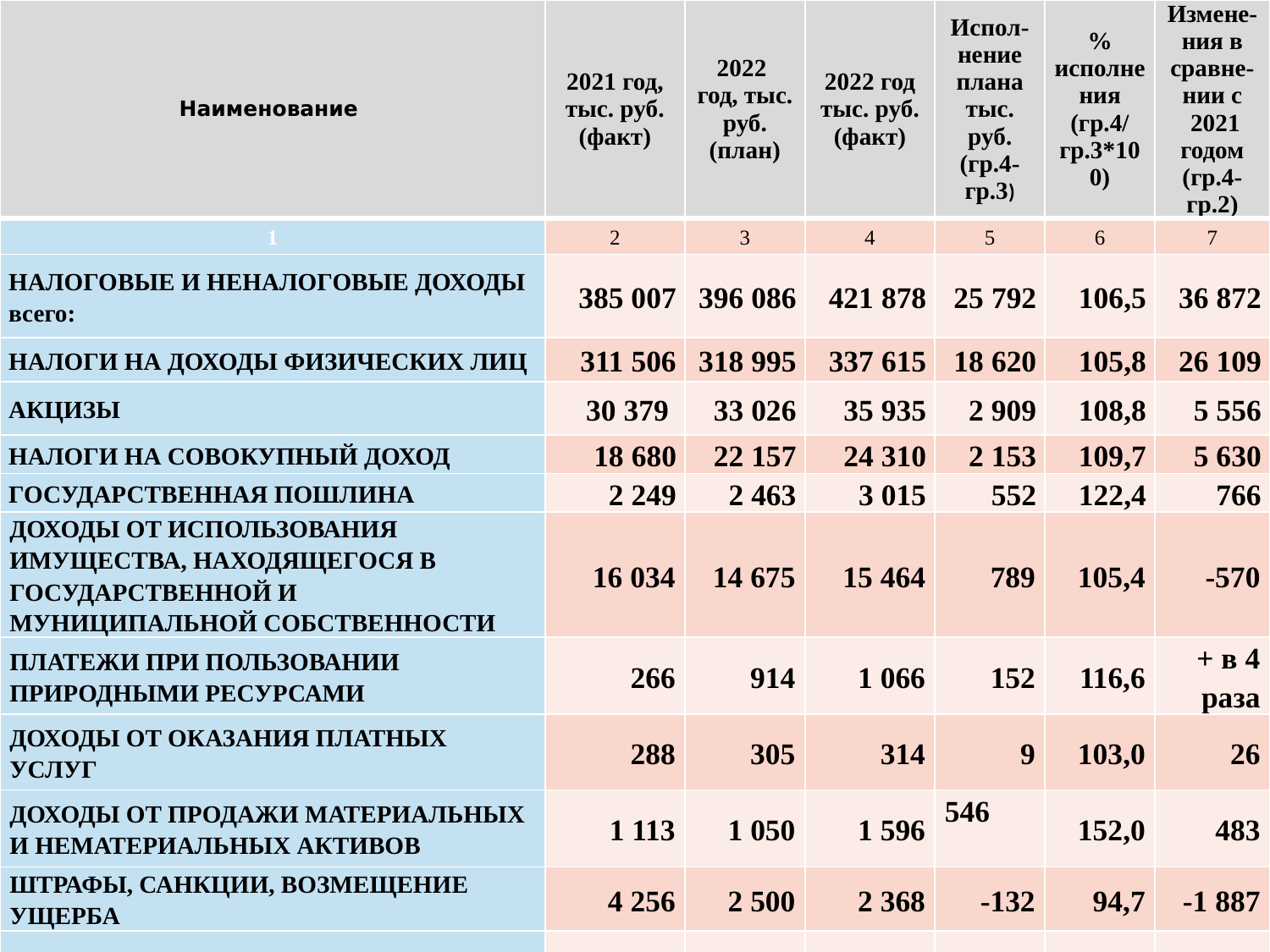

| Наименование | 2021 год, тыс. руб. (факт) | 2022 год, тыс. руб. (план) | 2022 год тыс. руб. (факт) | Испол-нение плана тыс. руб. (гр.4-гр.3) | % исполнения (гр.4/гр.3\*100) | Измене-ния в сравне-нии с 2021 годом (гр.4-гр.2) |
| --- | --- | --- | --- | --- | --- | --- |
| 1 | 2 | 3 | 4 | 5 | 6 | 7 |
| НАЛОГОВЫЕ И НЕНАЛОГОВЫЕ ДОХОДЫ всего: | 385 007 | 396 086 | 421 878 | 25 792 | 106,5 | 36 872 |
| НАЛОГИ НА ДОХОДЫ ФИЗИЧЕСКИХ ЛИЦ | 311 506 | 318 995 | 337 615 | 18 620 | 105,8 | 26 109 |
| АКЦИЗЫ | 30 379 | 33 026 | 35 935 | 2 909 | 108,8 | 5 556 |
| НАЛОГИ НА СОВОКУПНЫЙ ДОХОД | 18 680 | 22 157 | 24 310 | 2 153 | 109,7 | 5 630 |
| ГОСУДАРСТВЕННАЯ ПОШЛИНА | 2 249 | 2 463 | 3 015 | 552 | 122,4 | 766 |
| ДОХОДЫ ОТ ИСПОЛЬЗОВАНИЯ ИМУЩЕСТВА, НАХОДЯЩЕГОСЯ В ГОСУДАРСТВЕННОЙ И МУНИЦИПАЛЬНОЙ СОБСТВЕННОСТИ | 16 034 | 14 675 | 15 464 | 789 | 105,4 | -570 |
| ПЛАТЕЖИ ПРИ ПОЛЬЗОВАНИИ ПРИРОДНЫМИ РЕСУРСАМИ | 266 | 914 | 1 066 | 152 | 116,6 | + в 4 раза |
| ДОХОДЫ ОТ ОКАЗАНИЯ ПЛАТНЫХ УСЛУГ | 288 | 305 | 314 | 9 | 103,0 | 26 |
| ДОХОДЫ ОТ ПРОДАЖИ МАТЕРИАЛЬНЫХ И НЕМАТЕРИАЛЬНЫХ АКТИВОВ | 1 113 | 1 050 | 1 596 | 546 | 152,0 | 483 |
| ШТРАФЫ, САНКЦИИ, ВОЗМЕЩЕНИЕ УЩЕРБА | 4 256 | 2 500 | 2 368 | -132 | 94,7 | -1 887 |
| ПРОЧИЕ ПОСТУПЛЕНИЯ | 236 | 0,0 | 195 | 195 |  | -41 |
5